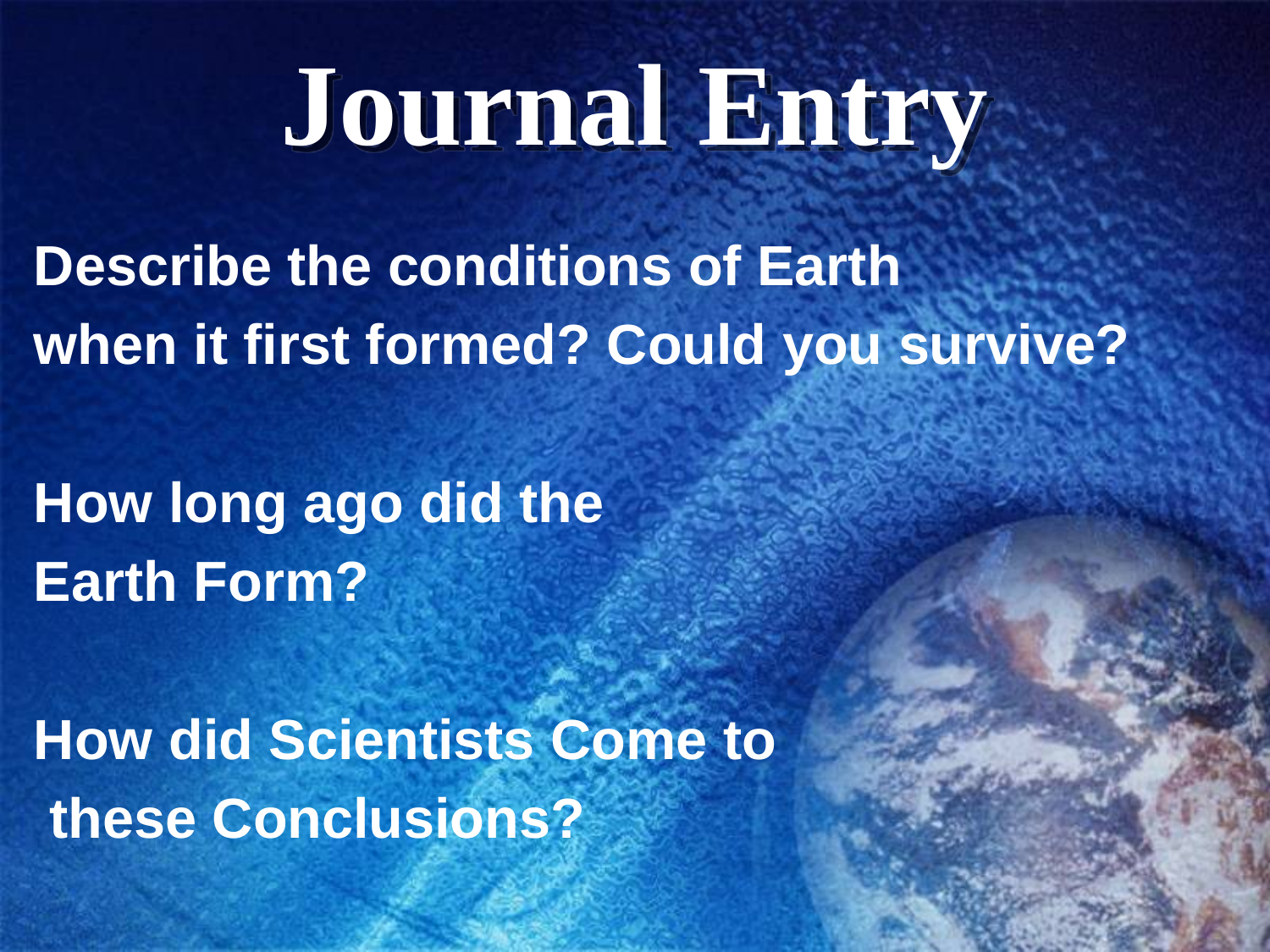

# Journal Entry

Describe the conditions of Earth
when it first formed? Could you survive?

How long ago did the
Earth Form?

How did Scientists Come to
 these Conclusions?